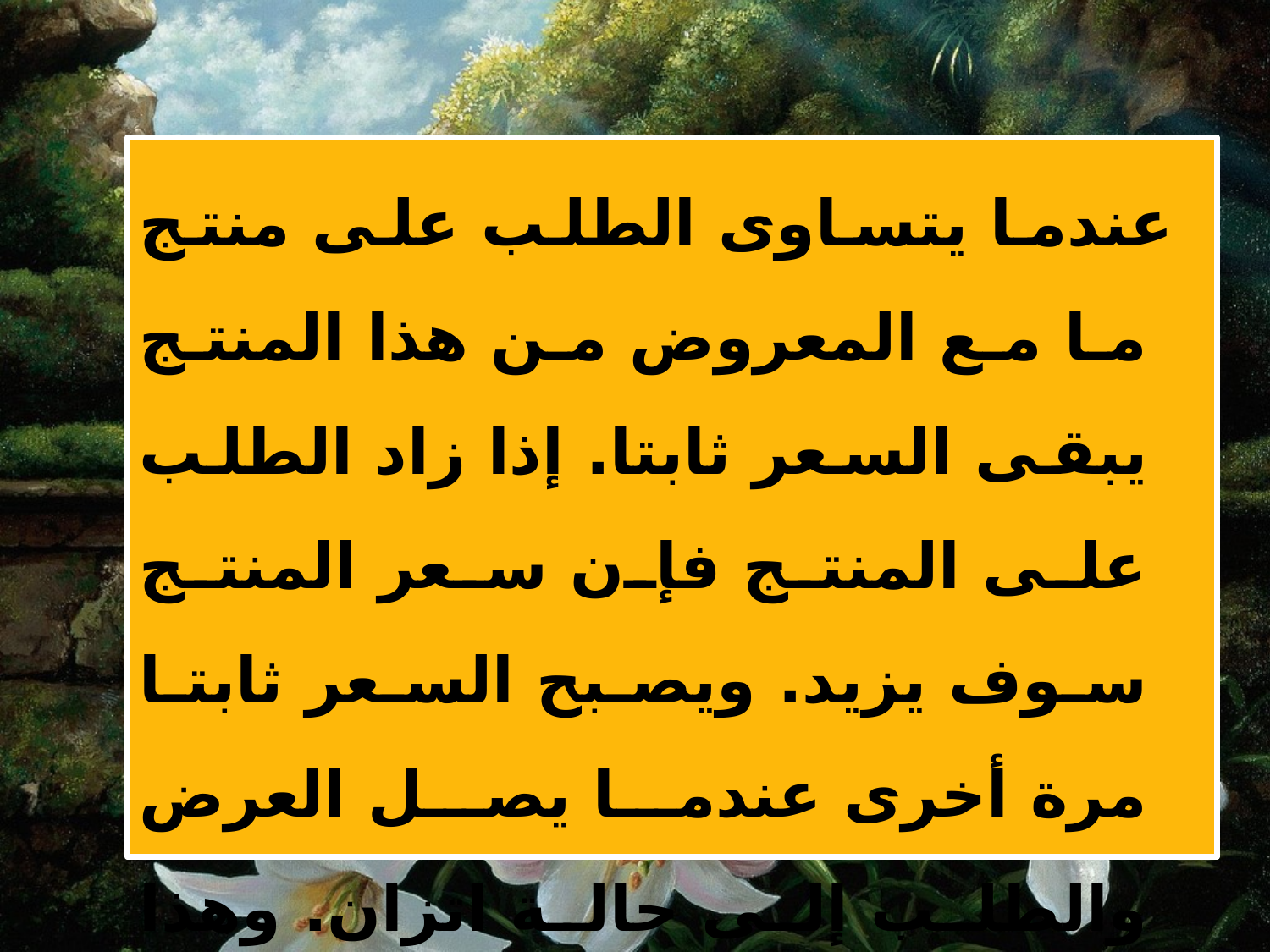

عندما يتساوى الطلب على منتج ما مع المعروض من هذا المنتج يبقى السعر ثابتا. إذا زاد الطلب على المنتج فإن سعر المنتج سوف يزيد. ويصبح السعر ثابتا مرة أخرى عندما يصل العرض والطلب إلى حالة اتزان. وهذا يشبه تصرف الأنظمة في حالة الاتزان.